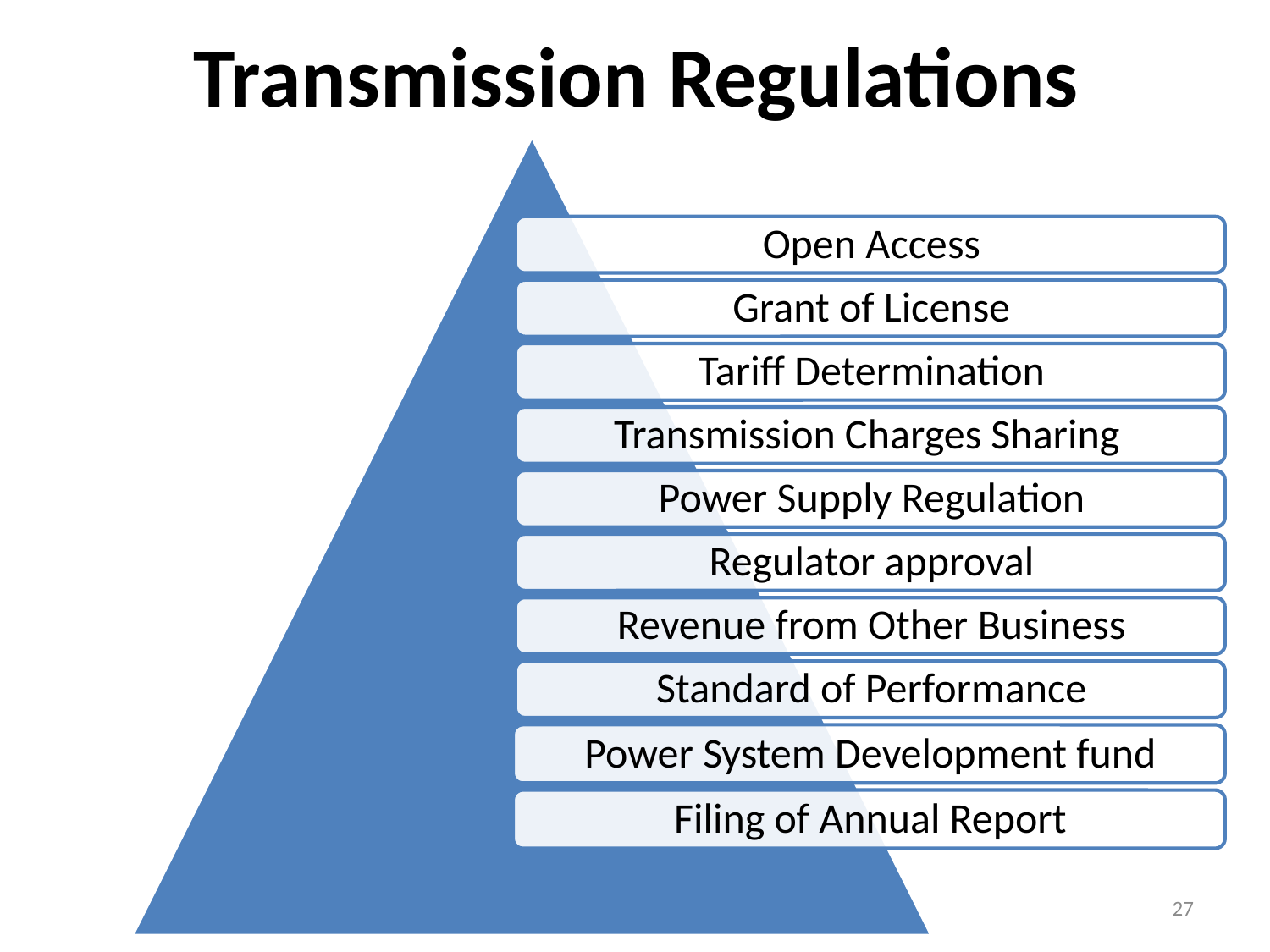

Transmission Regulations
Open Access
Grant of License
Tariff Determination
Transmission Charges Sharing
Power Supply Regulation
Regulator approval
Revenue from Other Business
Standard of Performance
Power System Development fund
Filing of Annual Report
27